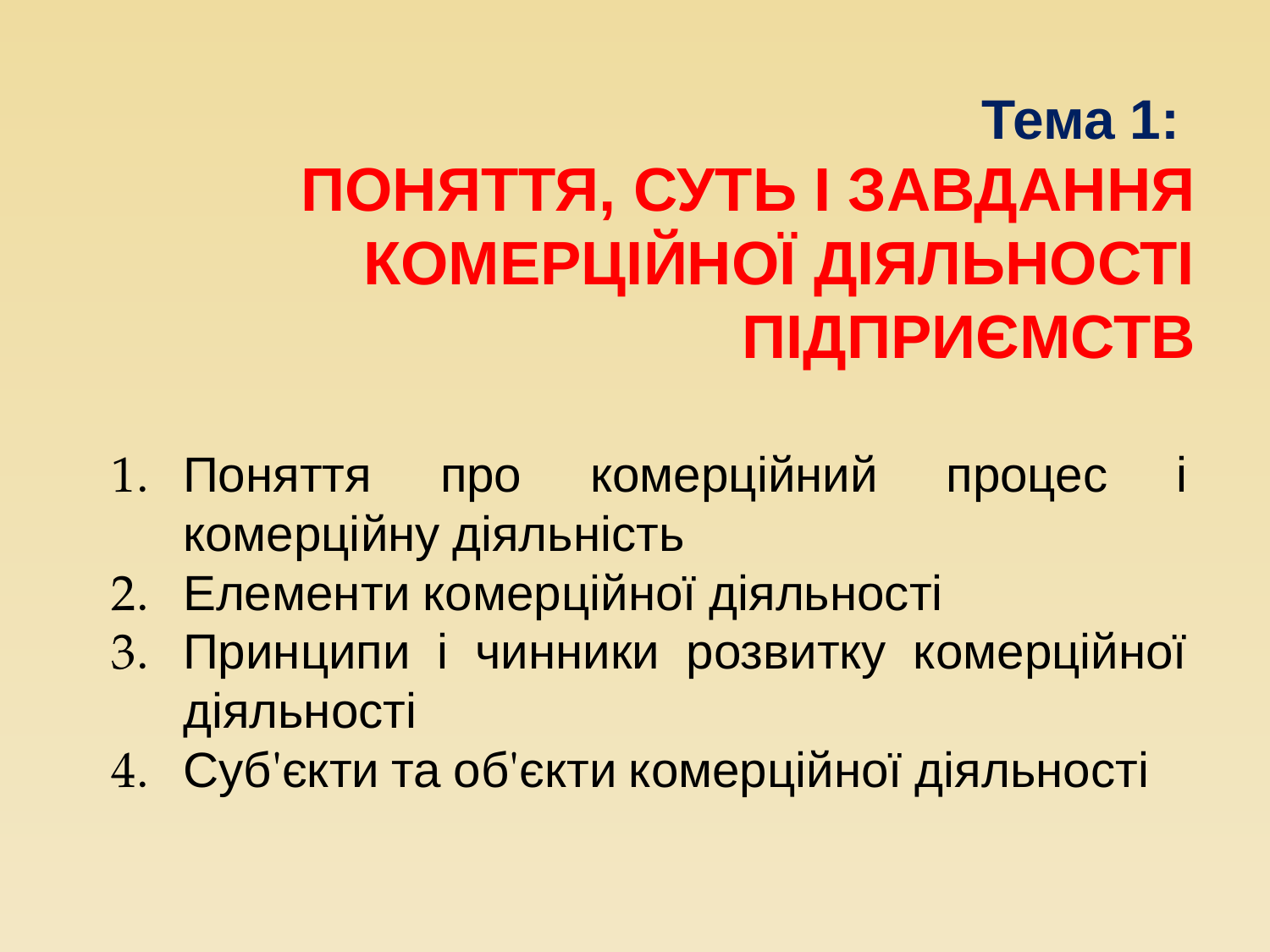

# Тема 1: Поняття, суть і завдання комерційної діяльності підприємств
Поняття про комерційний процес і комерційну діяльність
Елементи комерційної діяльності
Принципи і чинники розвитку комерційної діяльності
Суб'єкти та об'єкти комерційної діяльності